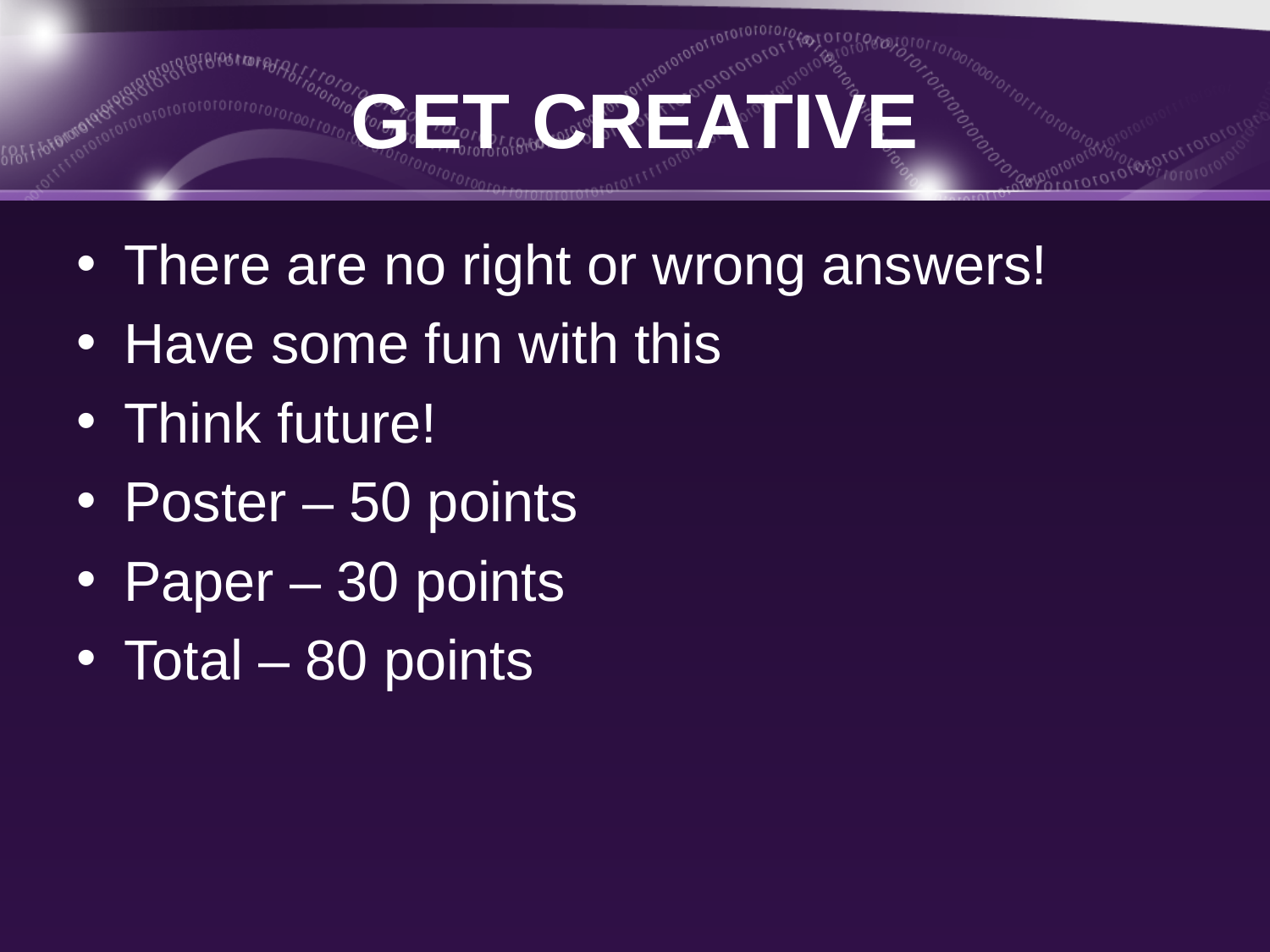

# GET CREATIVE
There are no right or wrong answers!
Have some fun with this
Think future!
Poster – 50 points
Paper – 30 points
Total – 80 points